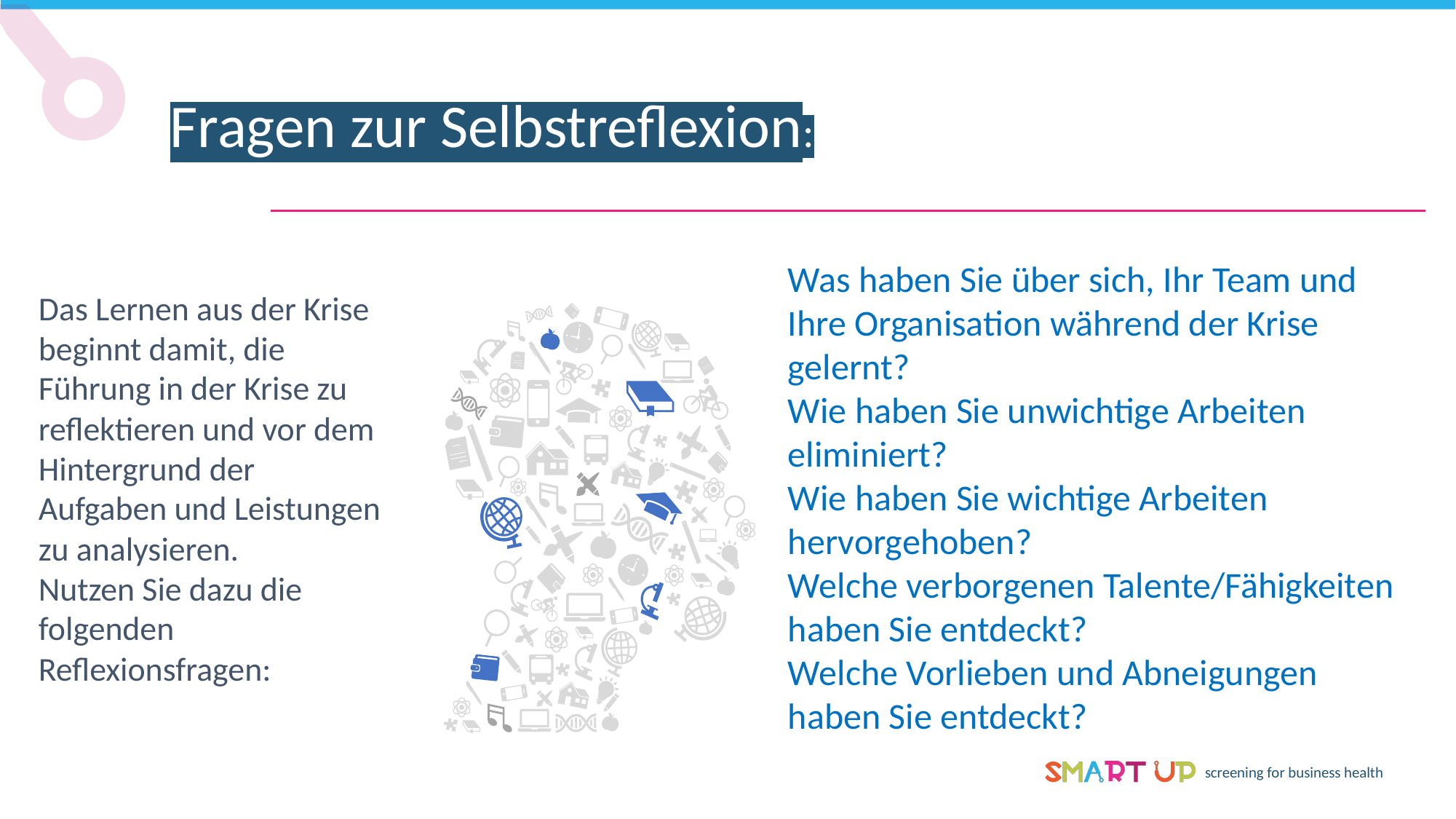

Fragen zur Selbstreflexion:
Was haben Sie über sich, Ihr Team und Ihre Organisation während der Krise gelernt?
Wie haben Sie unwichtige Arbeiten eliminiert?
Wie haben Sie wichtige Arbeiten hervorgehoben?
Welche verborgenen Talente/Fähigkeiten haben Sie entdeckt?
Welche Vorlieben und Abneigungen haben Sie entdeckt?
Das Lernen aus der Krise beginnt damit, die Führung in der Krise zu reflektieren und vor dem Hintergrund der Aufgaben und Leistungen zu analysieren.
Nutzen Sie dazu die folgenden Reflexionsfragen: